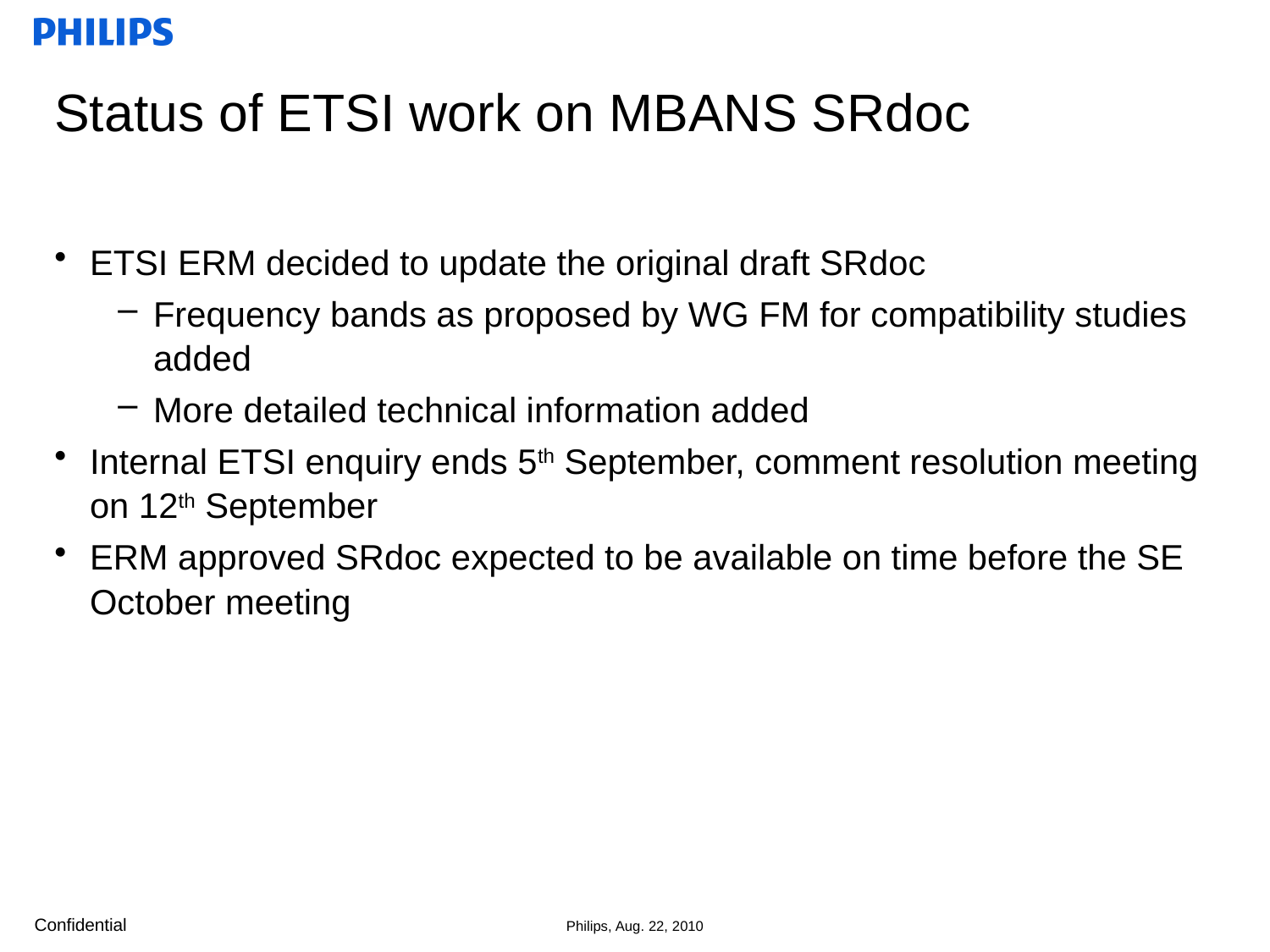

# Status of ETSI work on MBANS SRdoc
ETSI ERM decided to update the original draft SRdoc
Frequency bands as proposed by WG FM for compatibility studies added
More detailed technical information added
Internal ETSI enquiry ends 5th September, comment resolution meeting on 12th September
ERM approved SRdoc expected to be available on time before the SE October meeting